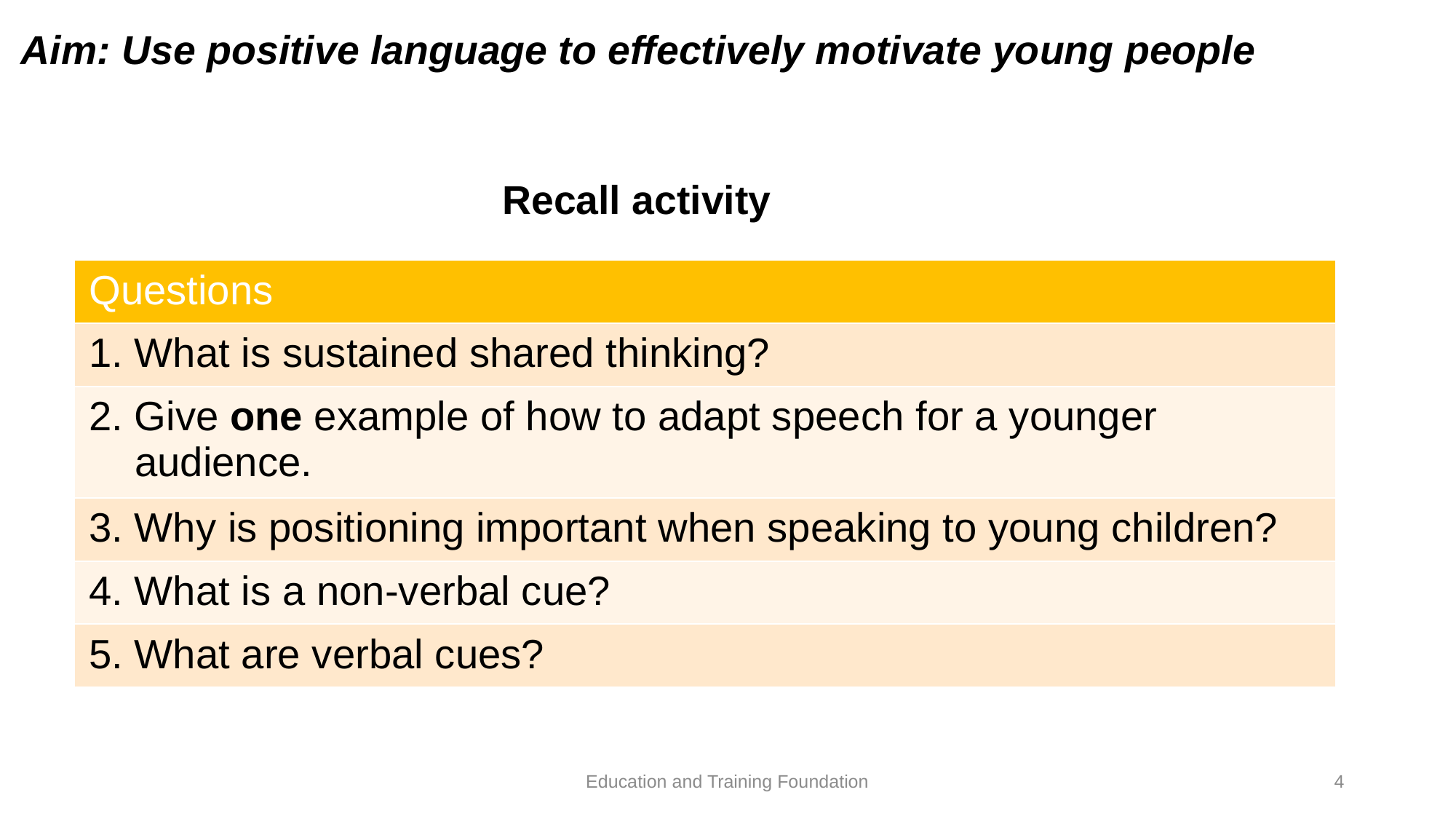

# Aim: Use positive language to effectively motivate young people
Recall activity
| Questions |
| --- |
| 1. What is sustained shared thinking? |
| 2. Give one example of how to adapt speech for a younger audience. |
| 3. Why is positioning important when speaking to young children? |
| 4. What is a non-verbal cue? |
| 5. What are verbal cues? |
Education and Training Foundation
4